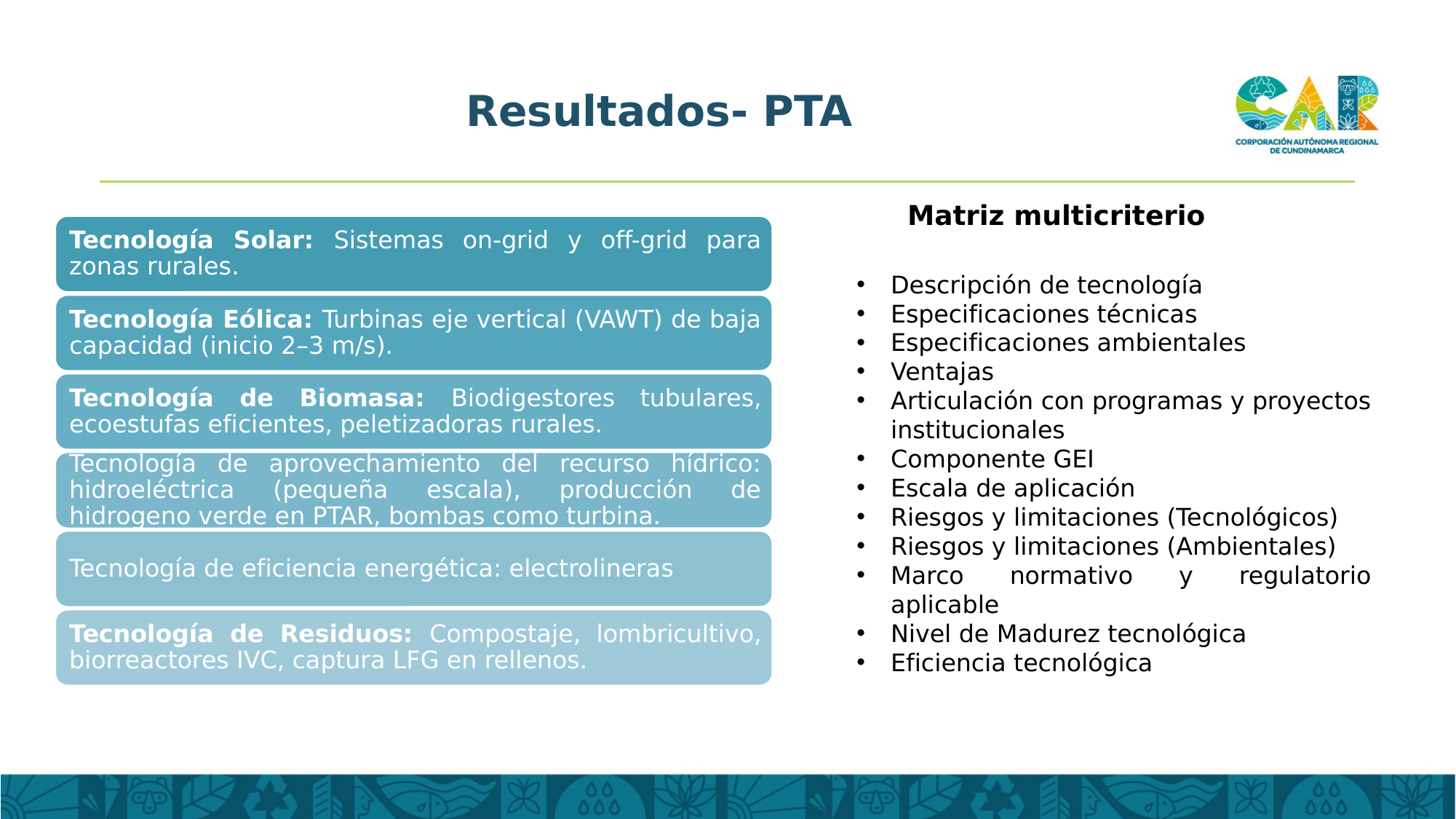

# Resultados- PTA
Matriz multicriterio
Tecnología Solar: Sistemas on-grid y off-grid para zonas rurales.
Tecnología Eólica: Turbinas eje vertical (VAWT) de baja capacidad (inicio 2–3 m/s).
Tecnología de Biomasa: Biodigestores tubulares, ecoestufas eficientes, peletizadoras rurales.
Tecnología de aprovechamiento del recurso hídrico: hidroeléctrica (pequeña escala), producción de hidrogeno verde en PTAR, bombas como turbina.
Tecnología de eficiencia energética: electrolineras
Tecnología de Residuos: Compostaje, lombricultivo, biorreactores IVC, captura LFG en rellenos.
Descripción de tecnología
Especificaciones técnicas
Especificaciones ambientales
Ventajas
Articulación con programas y proyectos institucionales
Componente GEI
Escala de aplicación
Riesgos y limitaciones (Tecnológicos)
Riesgos y limitaciones (Ambientales)
Marco normativo y regulatorio aplicable
Nivel de Madurez tecnológica
Eficiencia tecnológica